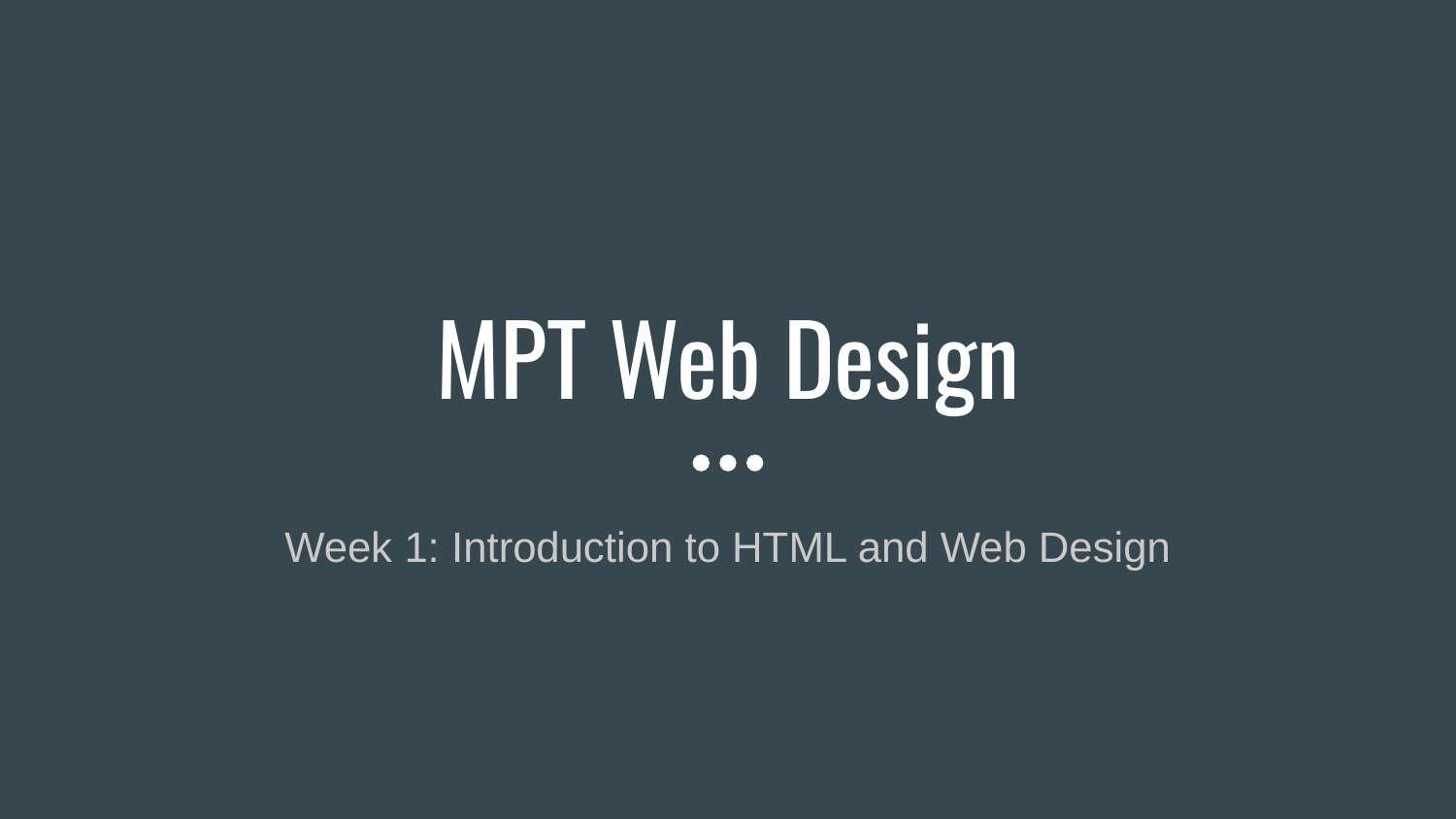

# MPT Web Design
Week 1: Introduction to HTML and Web Design